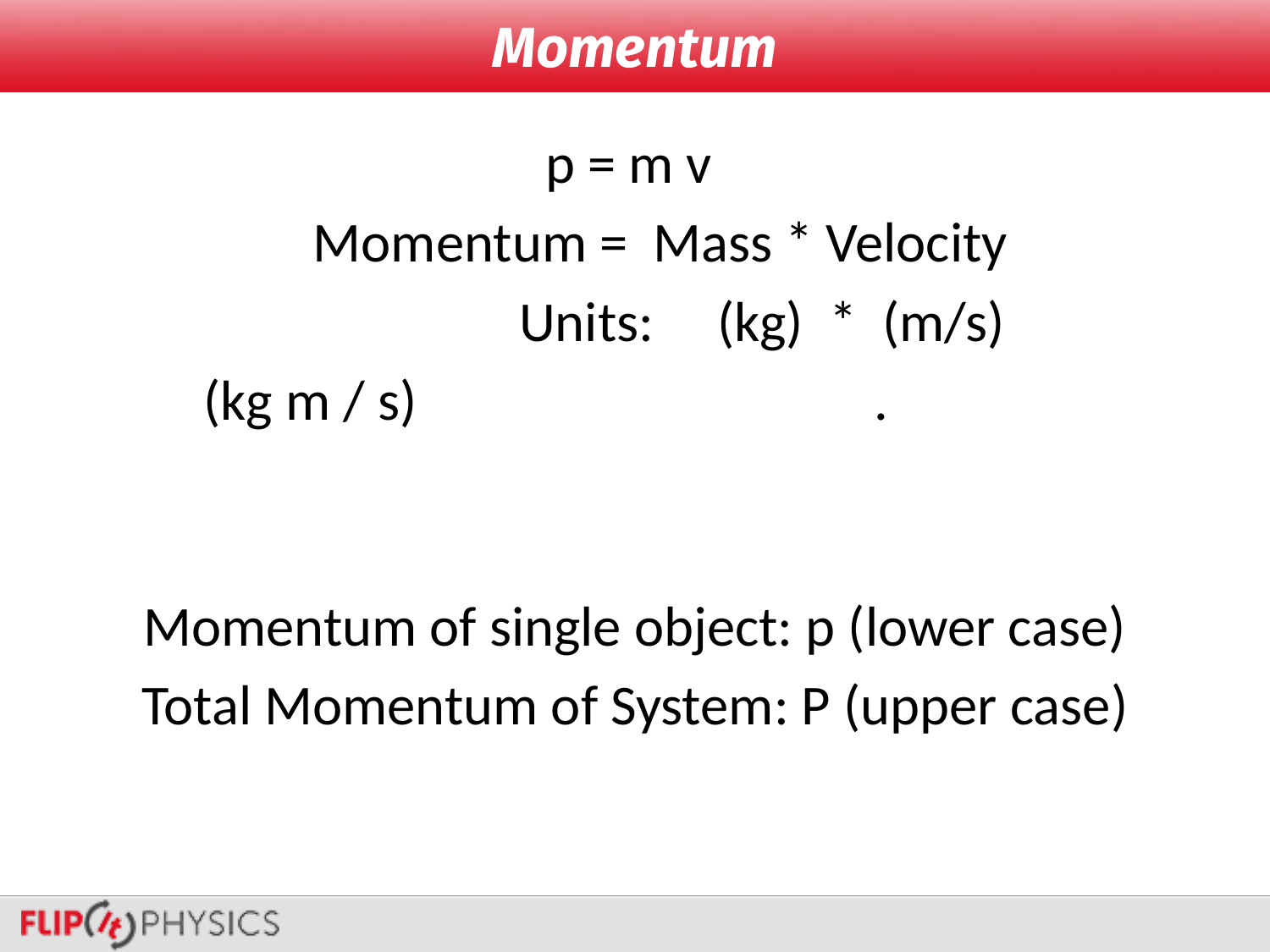

# Momentum
p = m v
    Momentum =  Mass * Velocity
	    	Units:     (kg)  *  (m/s)
	(kg m / s)                                    .

Momentum of single object: p (lower case)
Total Momentum of System: P (upper case)